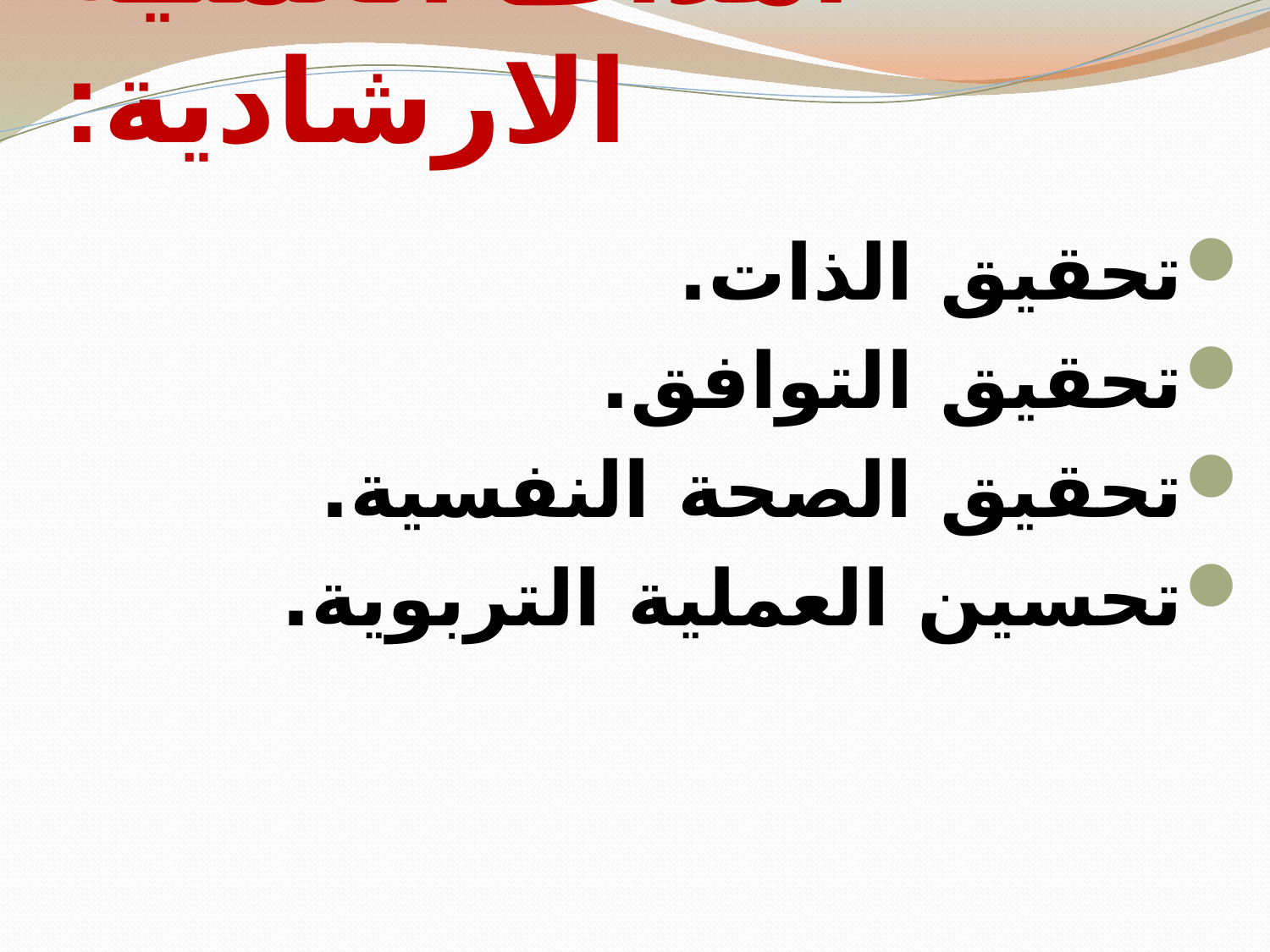

# أهداف العملية الارشادية:
تحقيق الذات.
تحقيق التوافق.
تحقيق الصحة النفسية.
تحسين العملية التربوية.